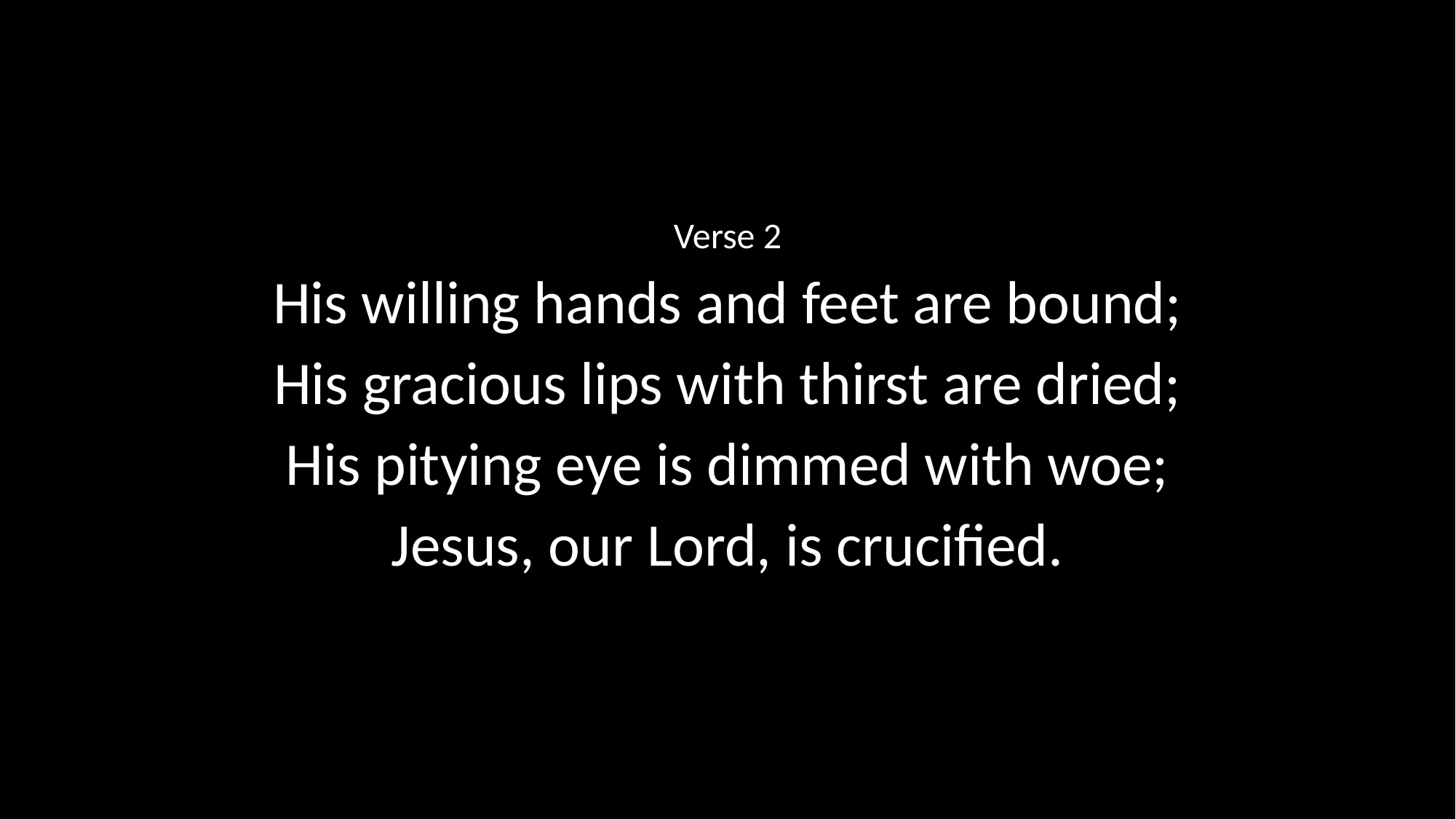

Verse 2
His willing hands and feet are bound;
His gracious lips with thirst are dried;
His pitying eye is dimmed with woe;
Jesus, our Lord, is crucified.